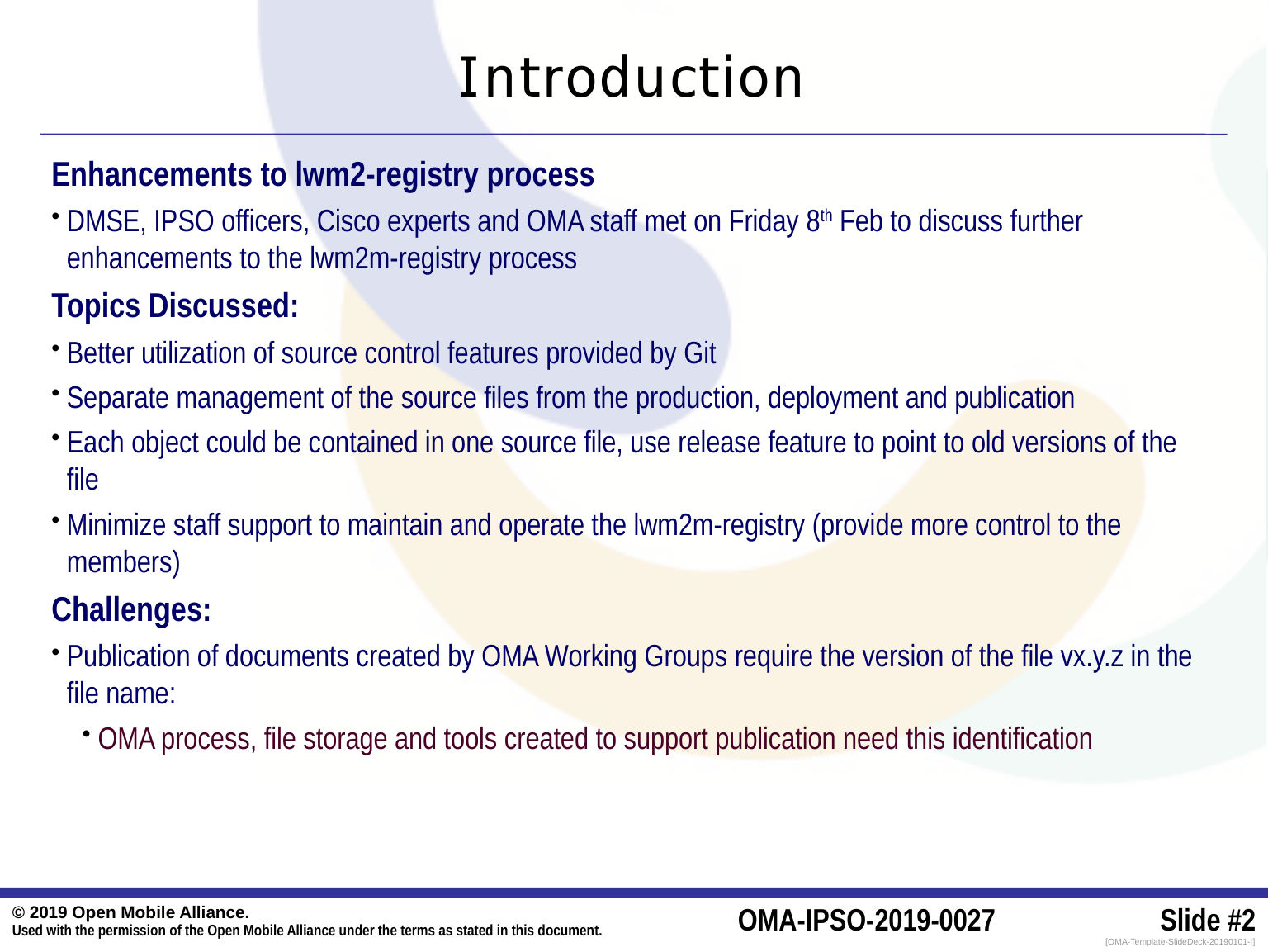

# Introduction
Enhancements to lwm2-registry process
DMSE, IPSO officers, Cisco experts and OMA staff met on Friday 8th Feb to discuss further enhancements to the lwm2m-registry process
Topics Discussed:
Better utilization of source control features provided by Git
Separate management of the source files from the production, deployment and publication
Each object could be contained in one source file, use release feature to point to old versions of the file
Minimize staff support to maintain and operate the lwm2m-registry (provide more control to the members)
Challenges:
Publication of documents created by OMA Working Groups require the version of the file vx.y.z in the file name:
OMA process, file storage and tools created to support publication need this identification